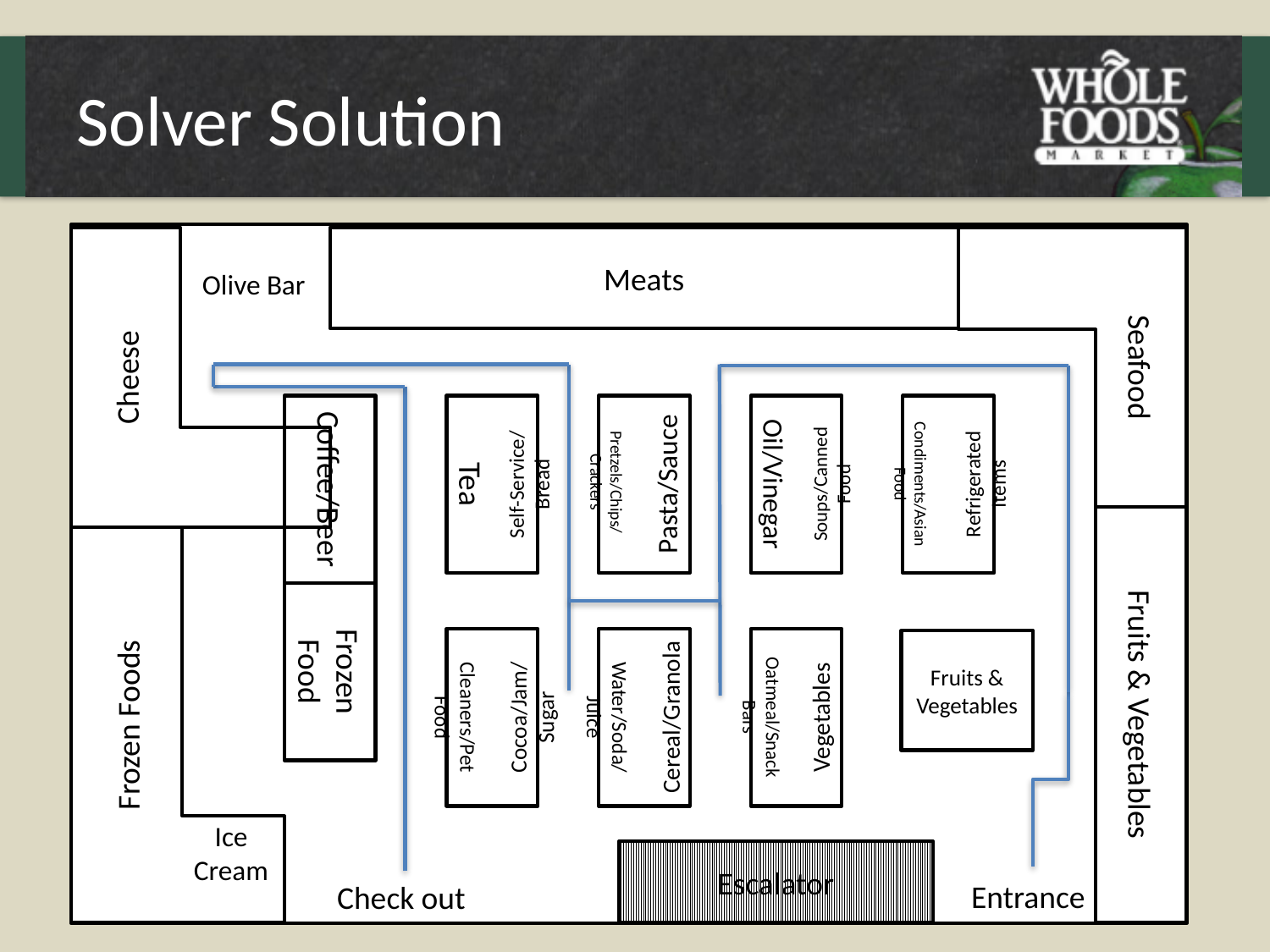

# Solver Solution

Cheese
Meats
Seafood
Olive Bar
Pretzels/Chips/Crackers
Coffee/Beer
Tea

Self-Service/Bread

Pasta/Sauce
Oil/Vinegar

Soups/Canned Food
Condiments/Asian Food

Refrigerated Items
Fruits & Vegetables
Frozen Foods
Frozen Food
Cleaners/Pet Food

Cocoa/Jam/Sugar
Water/Soda/Juice

Cereal/Granola
Oatmeal/Snack Bars

Vegetables
Fruits & Vegetables
Ice Cream
Escalator
Entrance
Check out